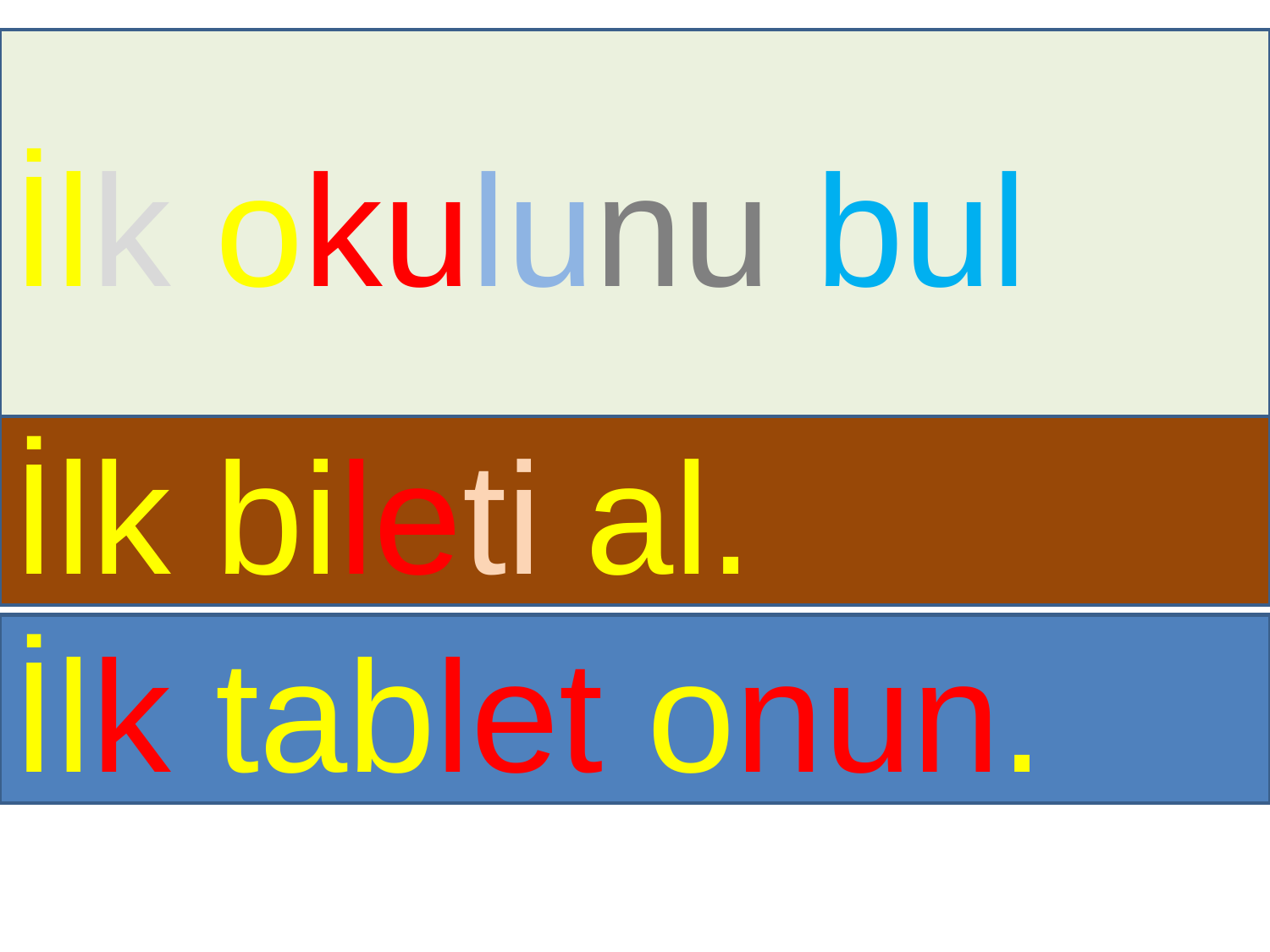

İlk okulunu bul
İlk bileti al.
İlk tablet onun.